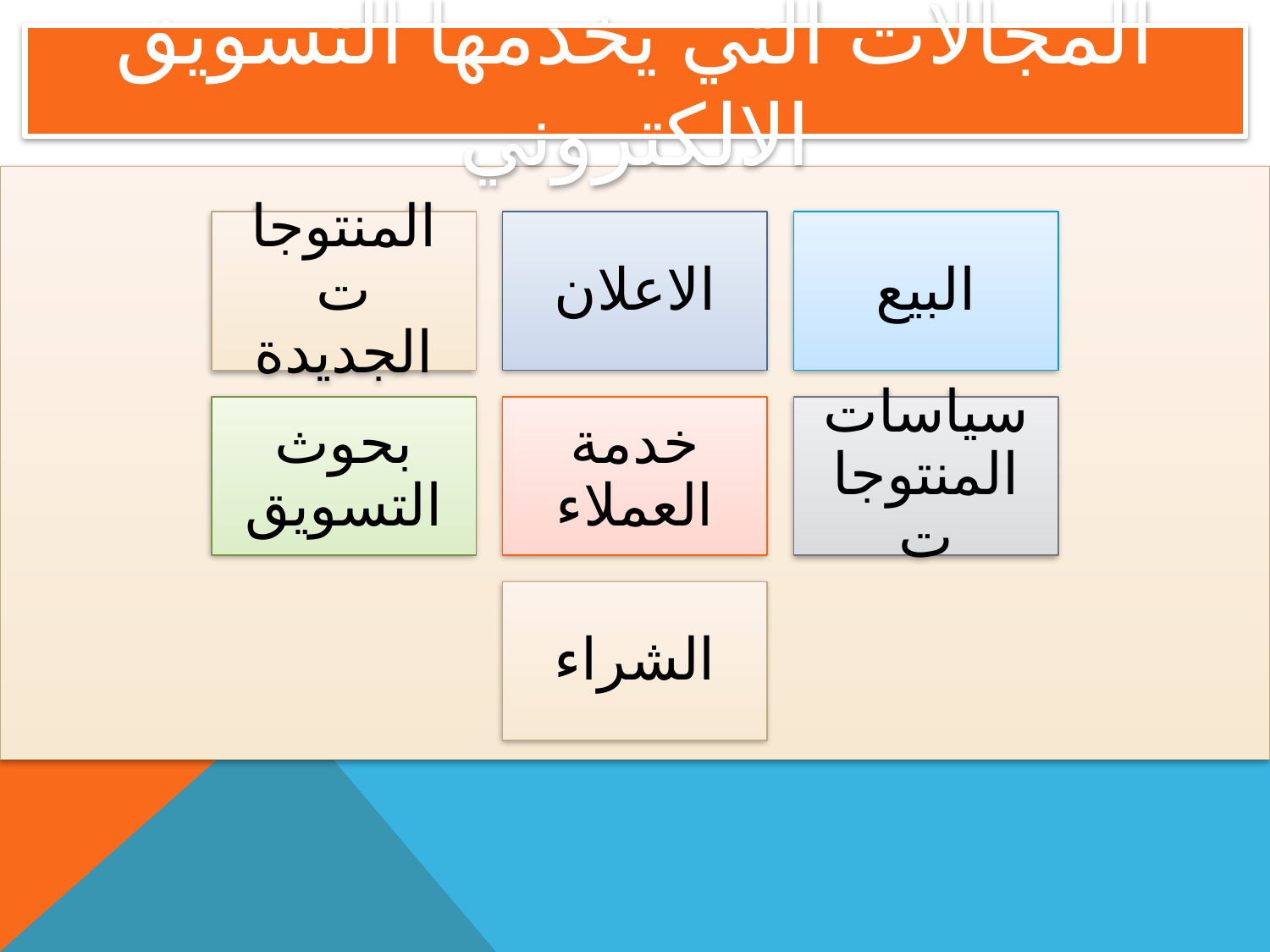

# المجالات التي يخدمها التسويق الالكتروني

المنتوجات الجديدة
الاعلان
البيع
بحوث التسويق
خدمة العملاء
سياسات المنتوجات
الشراء